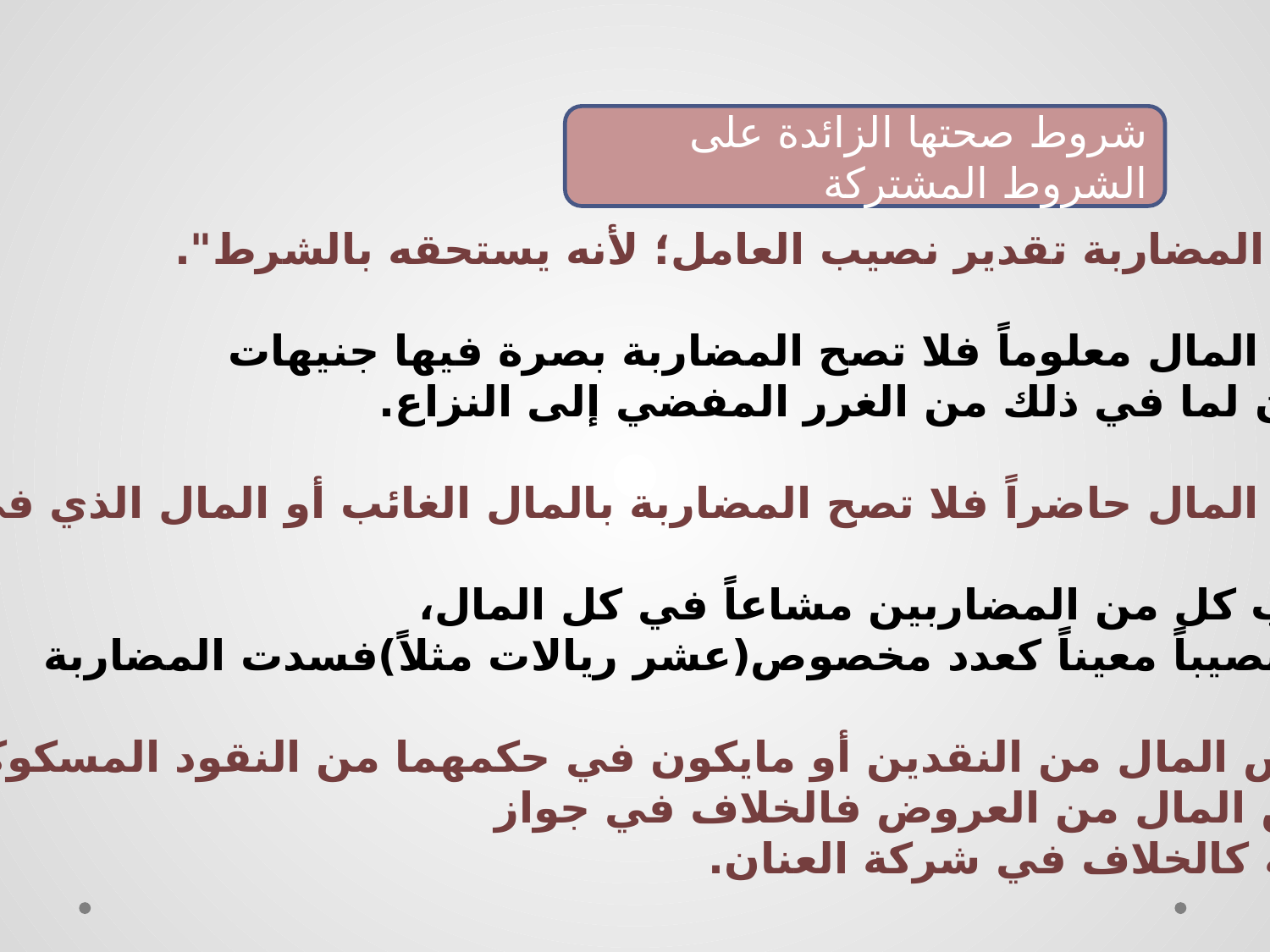

شروط صحتها الزائدة على الشروط المشتركة
1-يشترط لصحة المضاربة تقدير نصيب العامل؛ لأنه يستحقه بالشرط".

2-أن يكون رأس المال معلوماً فلا تصح المضاربة بصرة فيها جنيهات
من غير عد وبيان لما في ذلك من الغرر المفضي إلى النزاع.

3-أن يكون رأس المال حاضراً فلا تصح المضاربة بالمال الغائب أو المال الذي في الذمة.

4-أن يكون نصيب كل من المضاربين مشاعاً في كل المال،
فإن عين لواحد نصيباً معيناً كعدد مخصوص(عشر ريالات مثلاً)فسدت المضاربة

5-  أن يكون رأس المال من النقدين أو مايكون في حكمهما من النقود المسكوكة،
 أما إن كان رأس المال من العروض فالخلاف في جواز
عقد المضاربة به كالخلاف في شركة العنان.